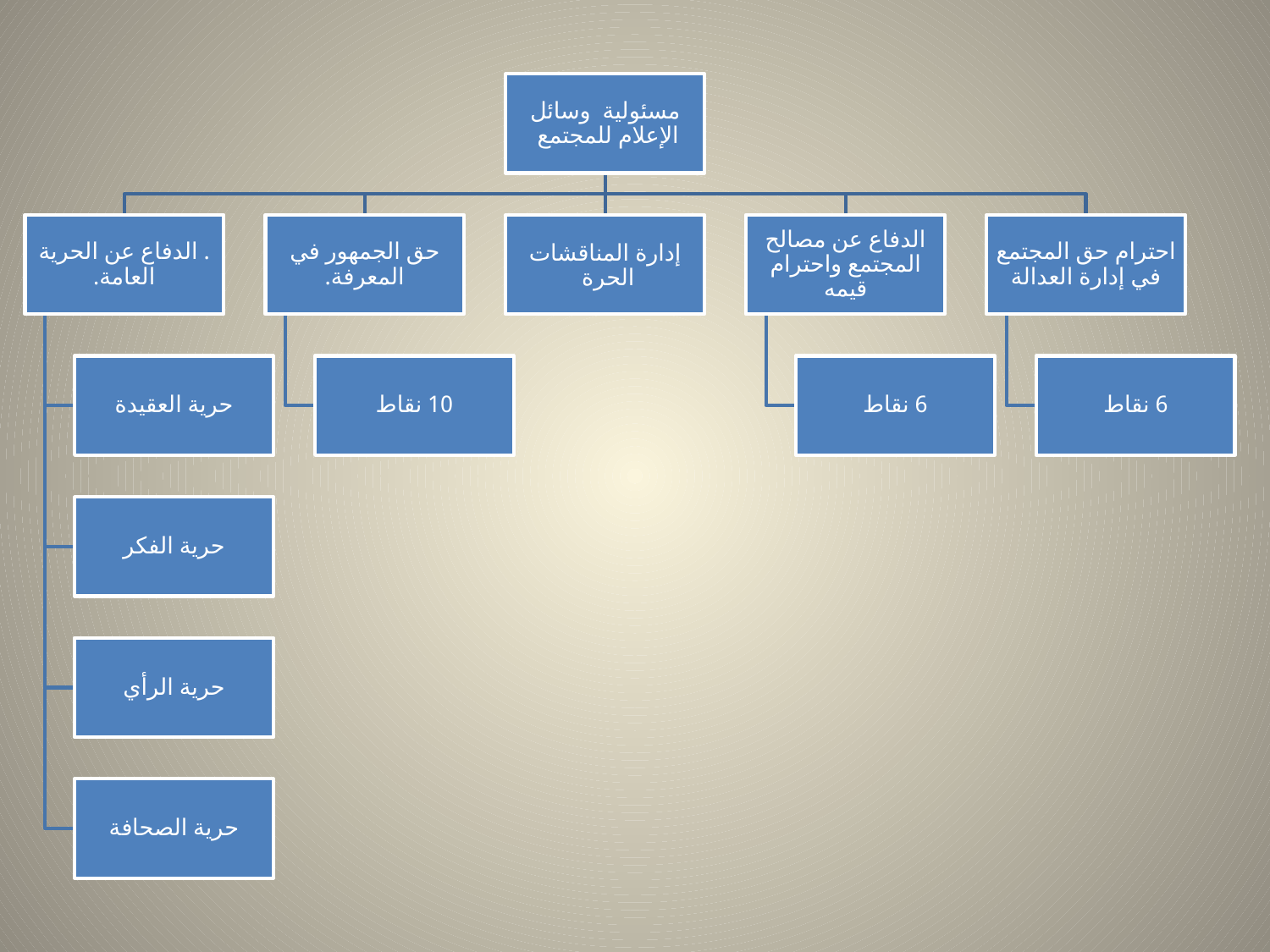

مسئولية  وسائل الإعلام للمجتمع
. الدفاع عن الحرية العامة.
حرية العقيدة
حرية الفكر
حرية الرأي
حرية الصحافة
حق الجمهور في المعرفة.
10 نقاط

إدارة المناقشات الحرة

الدفاع عن مصالح المجتمع واحترام قيمه
6 نقاط
احترام حق المجتمع في إدارة العدالة
6 نقاط